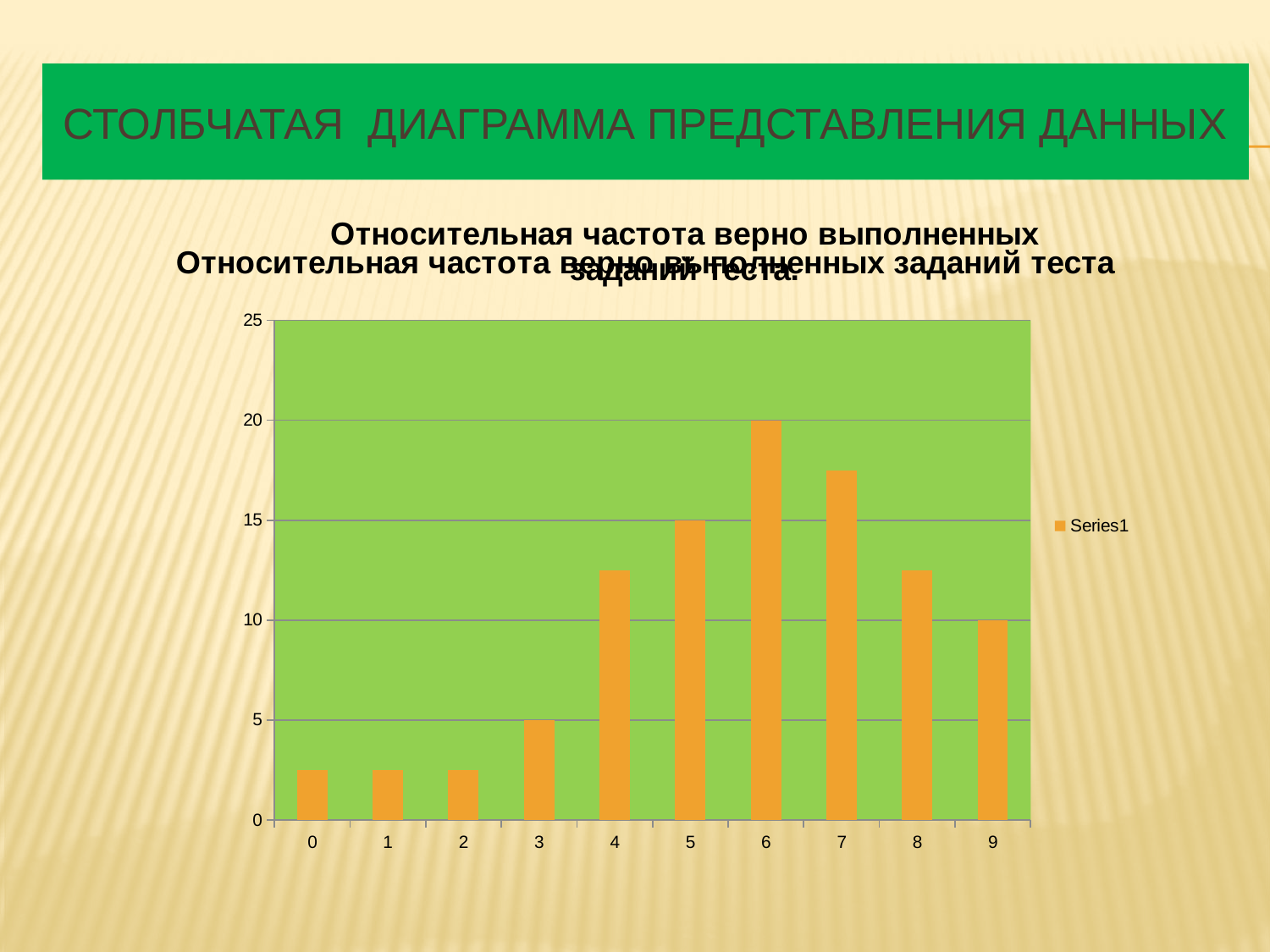

# Столбчатая  диаграмма представления данных

### Chart: Относительная частота верно выполненных заданий теста.

| Category |  |
|---|---|
| 0 | 2.5 |
| 1 | 2.5 |
| 2 | 2.5 |
| 3 | 5.0 |
| 4 | 12.5 |
| 5 | 15.0 |
| 6 | 20.0 |
| 7 | 17.5 |
| 8 | 12.5 |
| 9 | 10.0 |

[unsupported chart]